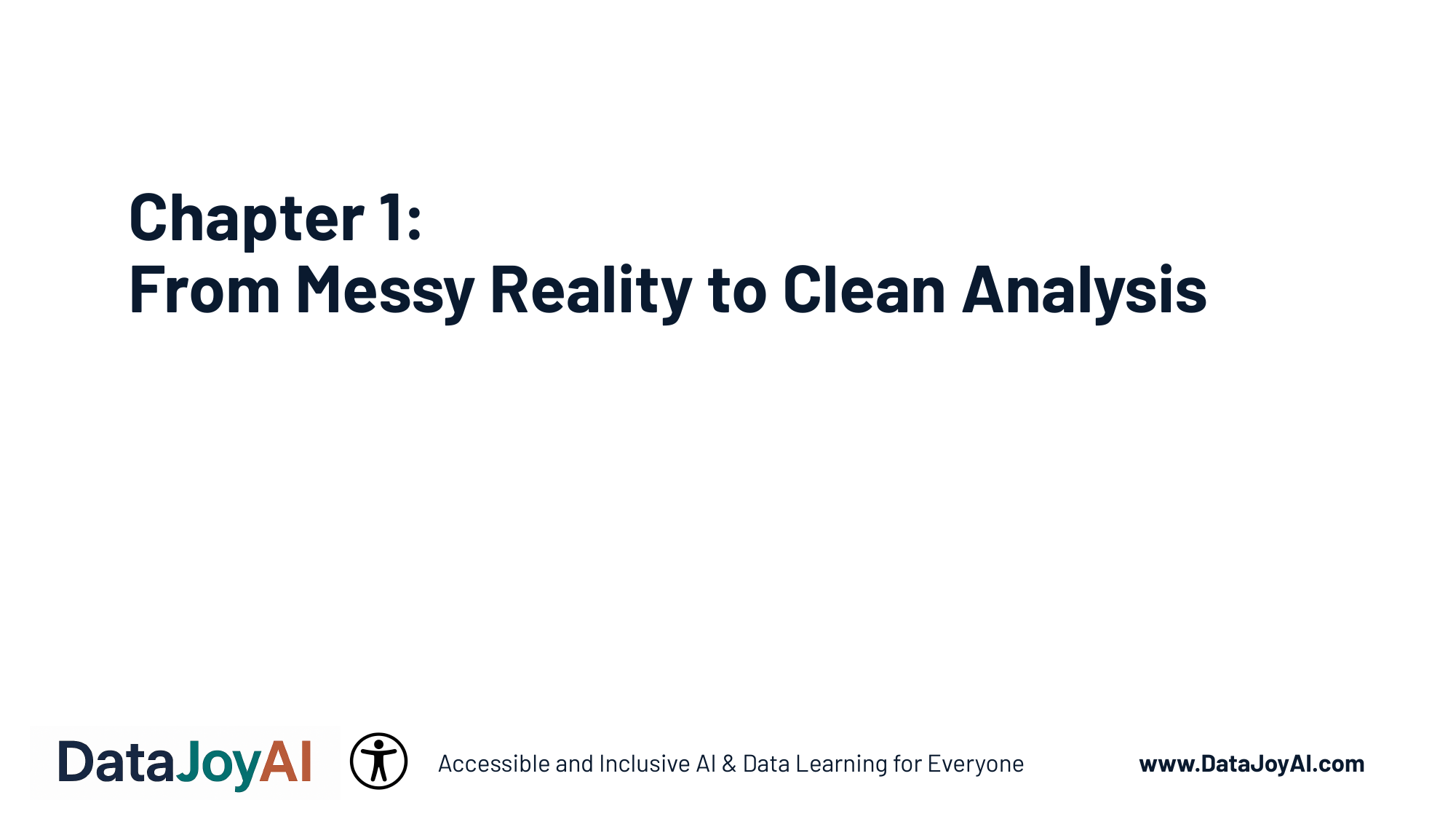

# Chapter 1: From Messy Reality to Clean Analysis